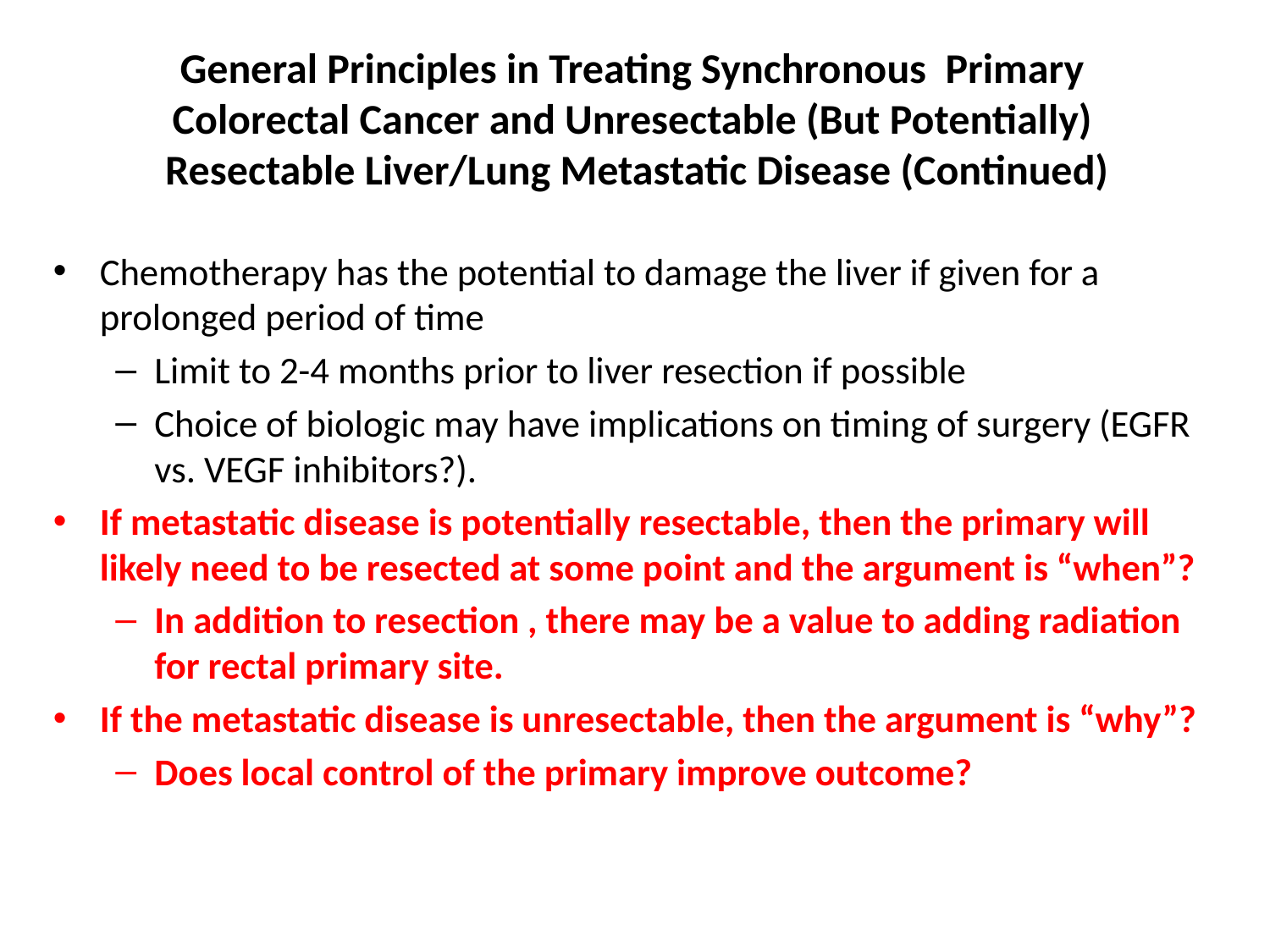

# General Principles in Treating Synchronous  Primary Colorectal Cancer and Unresectable (But Potentially) Resectable Liver/Lung Metastatic Disease (Continued)
Chemotherapy has the potential to damage the liver if given for a prolonged period of time
Limit to 2-4 months prior to liver resection if possible
Choice of biologic may have implications on timing of surgery (EGFR vs. VEGF inhibitors?).
If metastatic disease is potentially resectable, then the primary will likely need to be resected at some point and the argument is “when”?
In addition to resection , there may be a value to adding radiation for rectal primary site.
If the metastatic disease is unresectable, then the argument is “why”?
Does local control of the primary improve outcome?